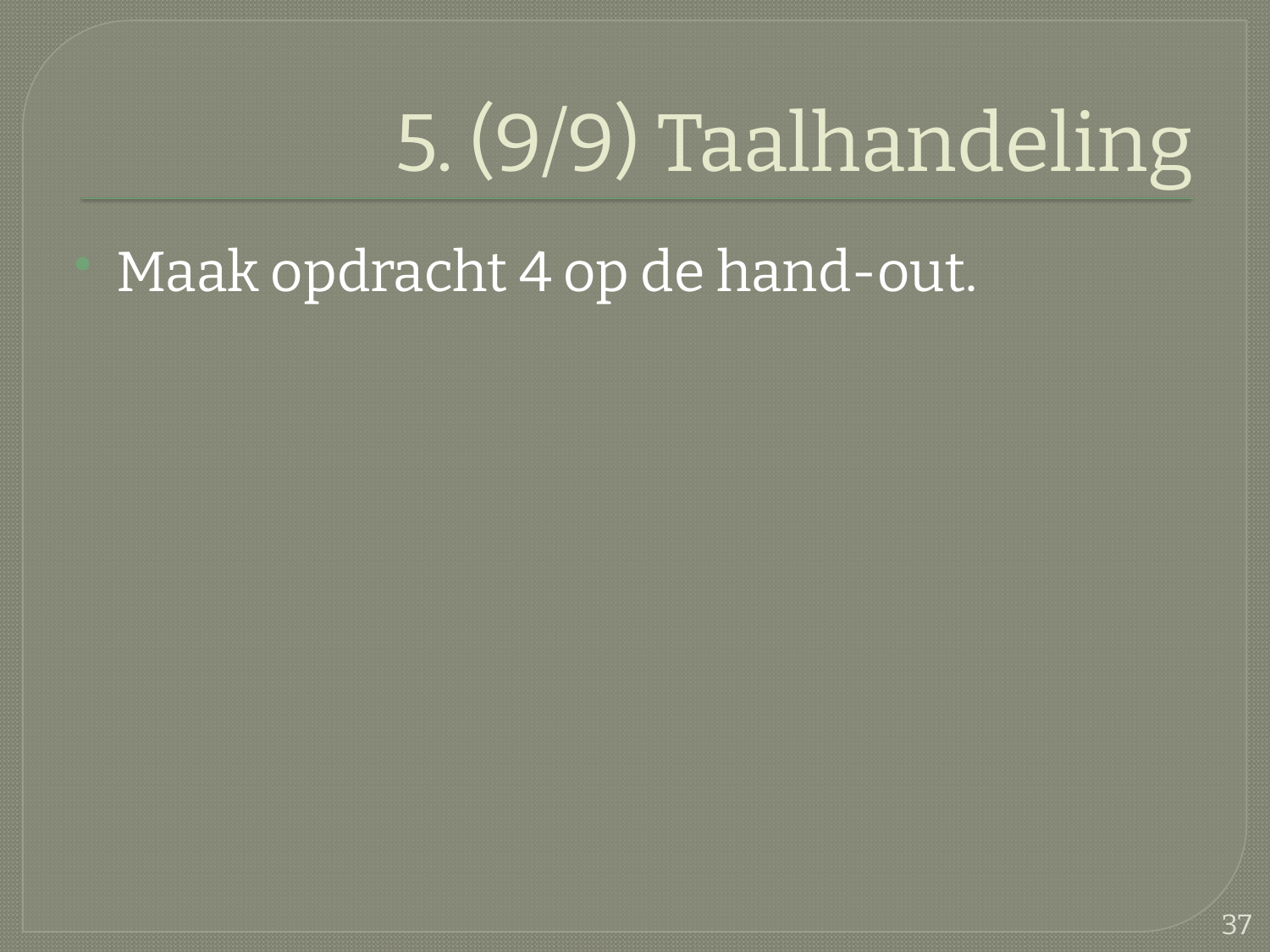

# 5. (9/9) Taalhandeling
Maak opdracht 4 op de hand-out.
37